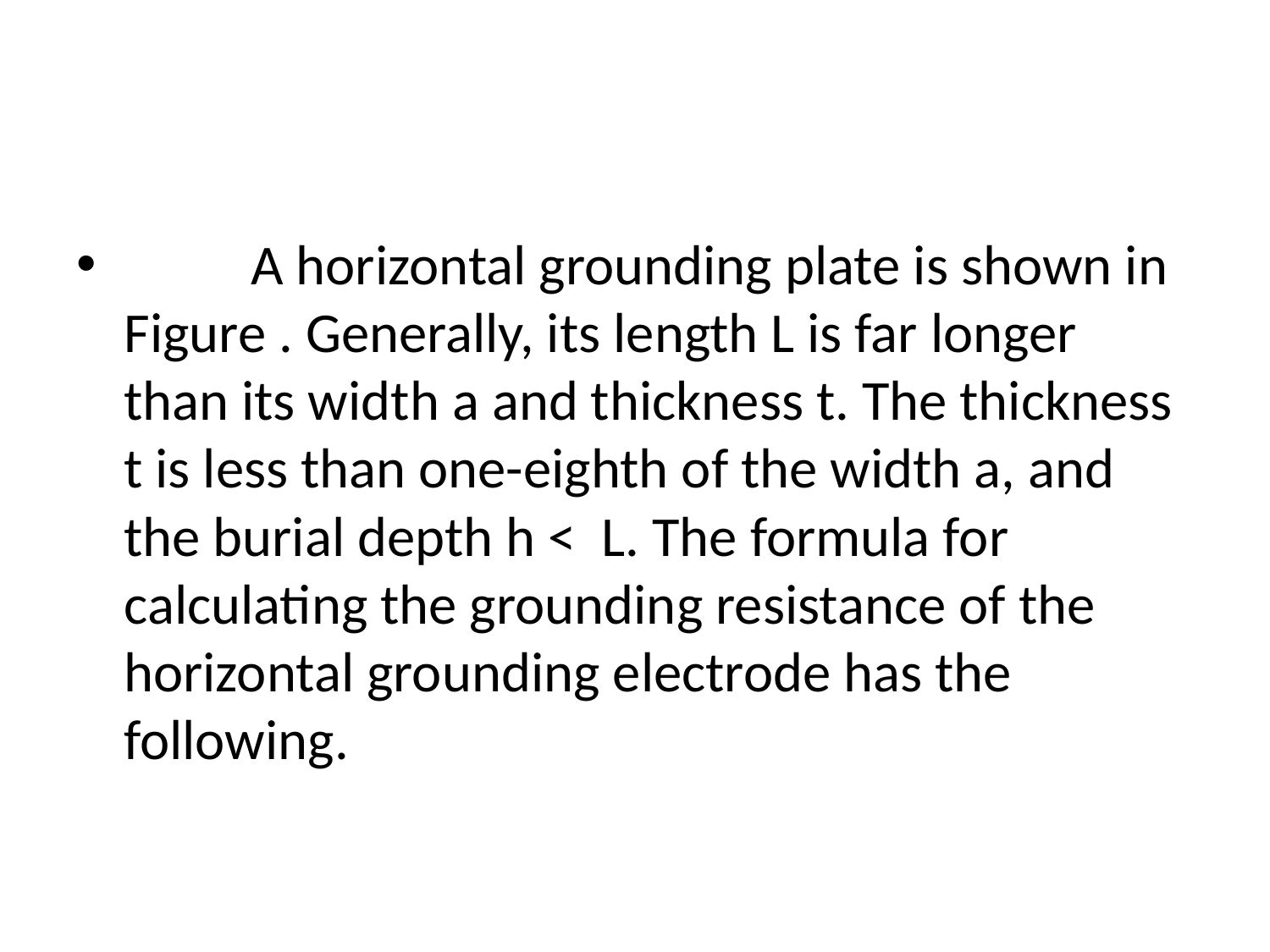

#
	A horizontal grounding plate is shown in Figure . Generally, its length L is far longer than its width a and thickness t. The thickness t is less than one-eighth of the width a, and the burial depth h ˂  L. The formula for calculating the grounding resistance of the horizontal grounding electrode has the following.